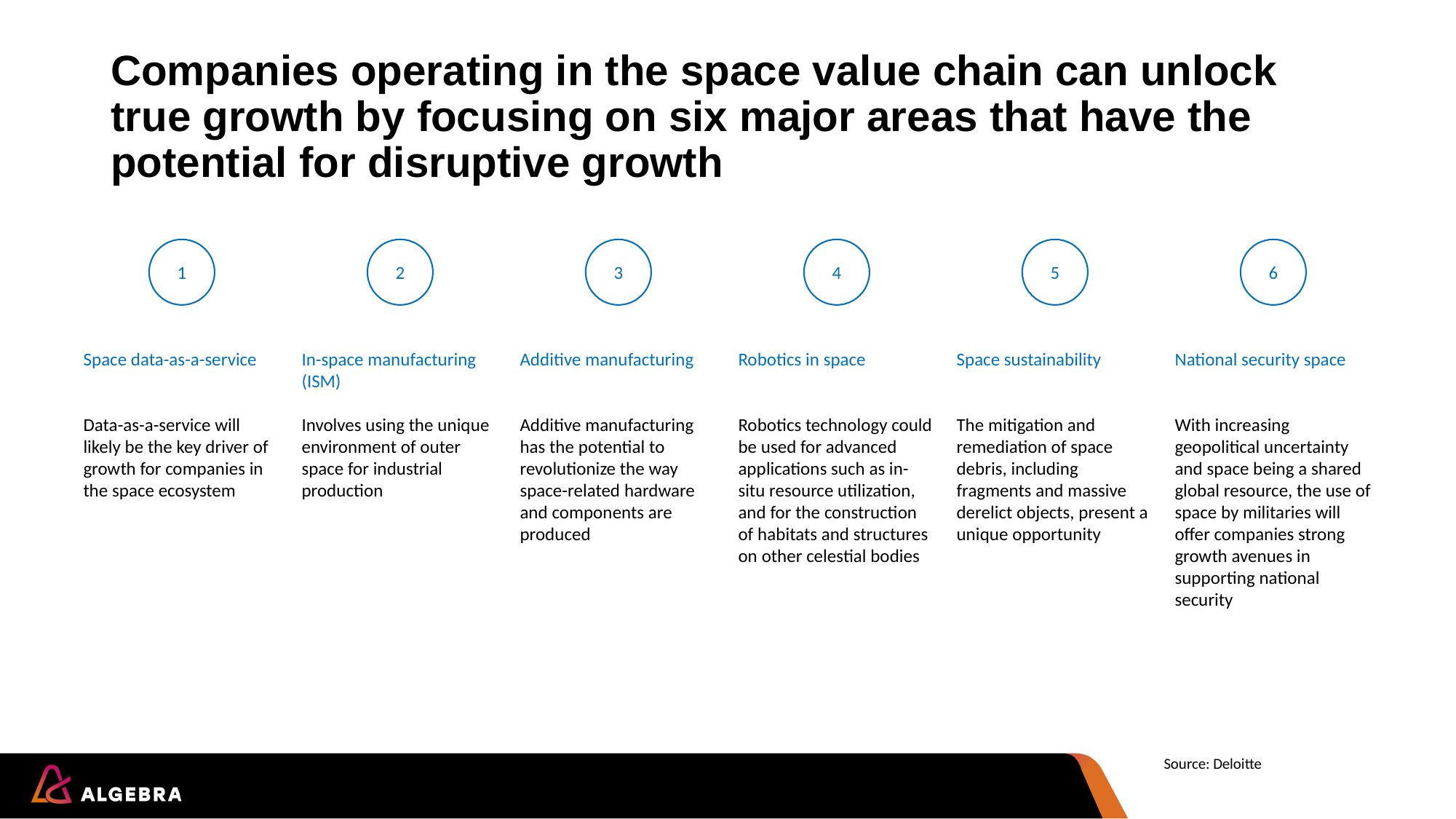

# Companies operating in the space value chain can unlock true growth by focusing on six major areas that have the potential for disruptive growth
1
2
3
4
5
6
Space data-as-a-service

Data-as-a-service will likely be the key driver of growth for companies in the space ecosystem
In-space manufacturing (ISM)

Involves using the unique environment of outer space for industrial production
Additive manufacturing

Additive manufacturing has the potential to revolutionize the way space-related hardware and components are produced
Robotics in space

Robotics technology could be used for advanced applications such as in-situ resource utilization, and for the construction of habitats and structures on other celestial bodies
Space sustainability

The mitigation and remediation of space debris, including fragments and massive derelict objects, present a unique opportunity
National security space

With increasing geopolitical uncertainty and space being a shared global resource, the use of space by militaries will offer companies strong growth avenues in supporting national security
Source: Deloitte